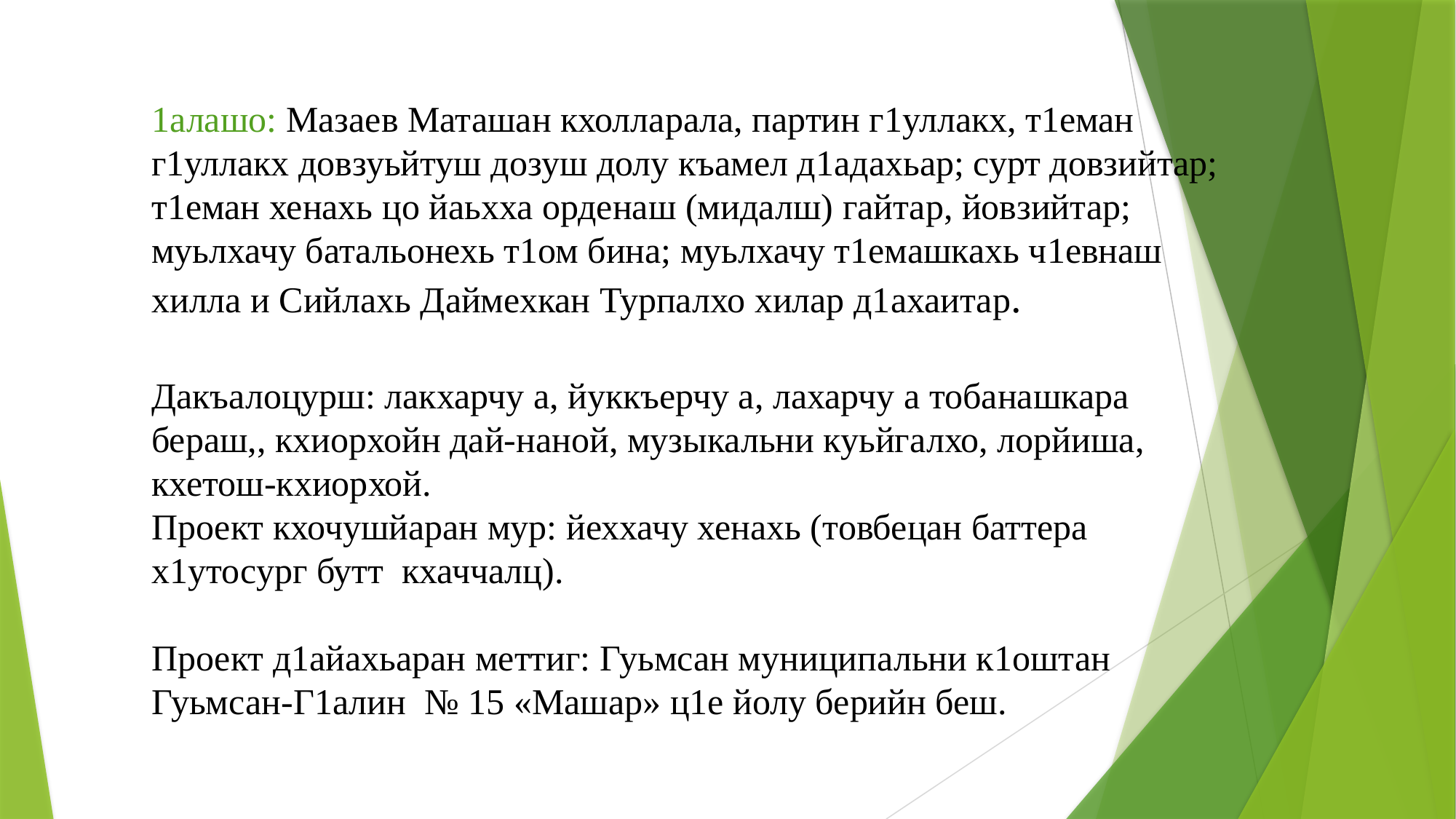

# 1алашо: Мазаев Маташан кхолларала, партин г1уллакх, т1еман г1уллакх довзуьйтуш дозуш долу къамел д1адахьар; сурт довзийтар; т1еман хенахь цо йаьхха орденаш (мидалш) гайтар, йовзийтар; муьлхачу батальонехь т1ом бина; муьлхачу т1емашкахь ч1евнаш хилла и Сийлахь Даймехкан Турпалхо хилар д1ахаитар. Дакъалоцурш: лакхарчу а, йуккъерчу а, лахарчу а тобанашкара бераш,, кхиорхойн дай-наной, музыкальни куьйгалхо, лорйиша, кхетош-кхиорхой. Проект кхочушйаран мур: йеххачу хенахь (товбецан баттера х1утосург бутт  кхаччалц). Проект д1айахьаран меттиг: Гуьмсан муниципальни к1оштан Гуьмсан-Г1алин  № 15 «Машар» ц1е йолу берийн беш.